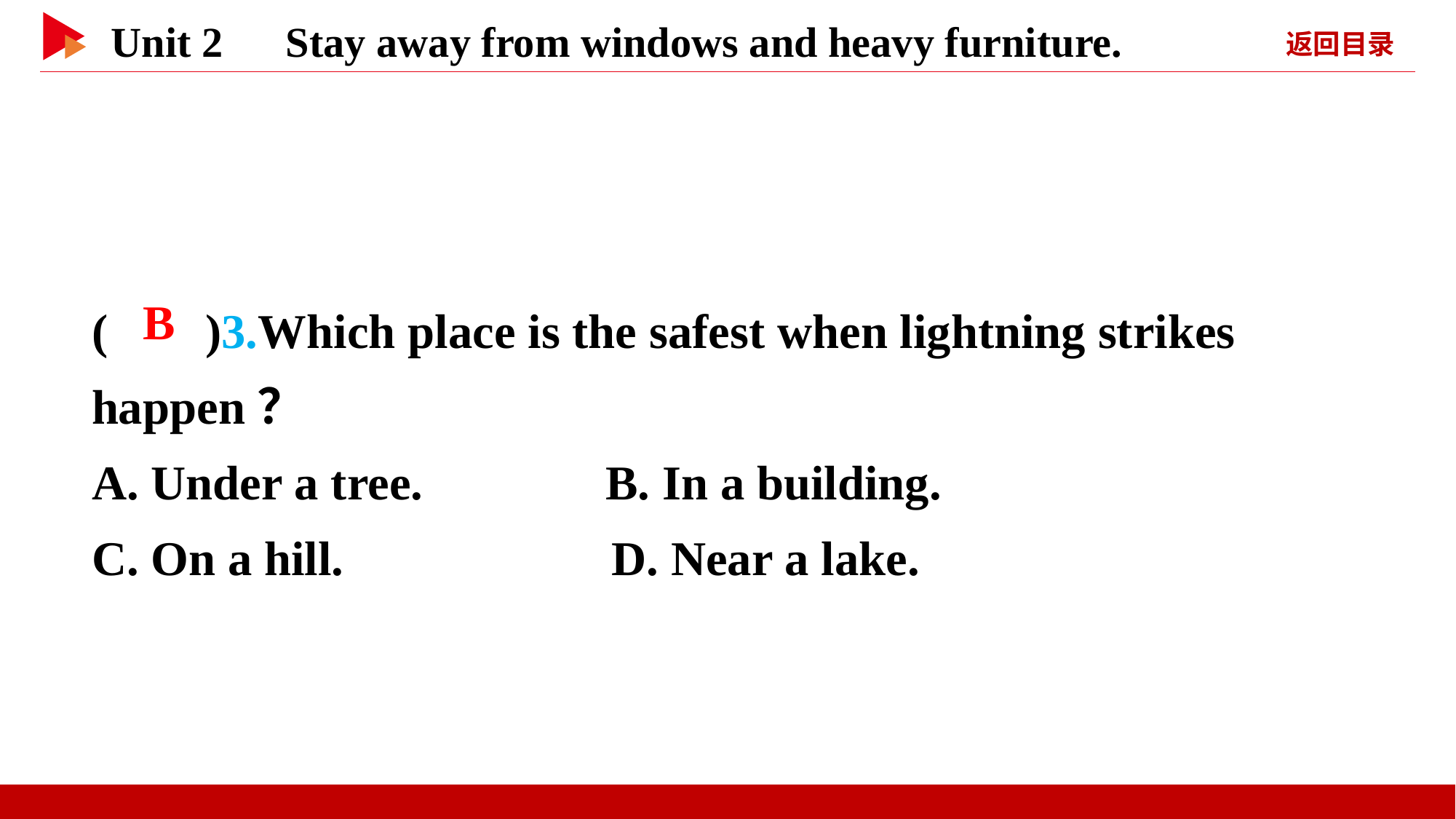

(        )3.Which place is the safest when lightning strikes happen？
A. Under a tree.               B. In a building.
C. On a hill.                      D. Near a lake.
   B